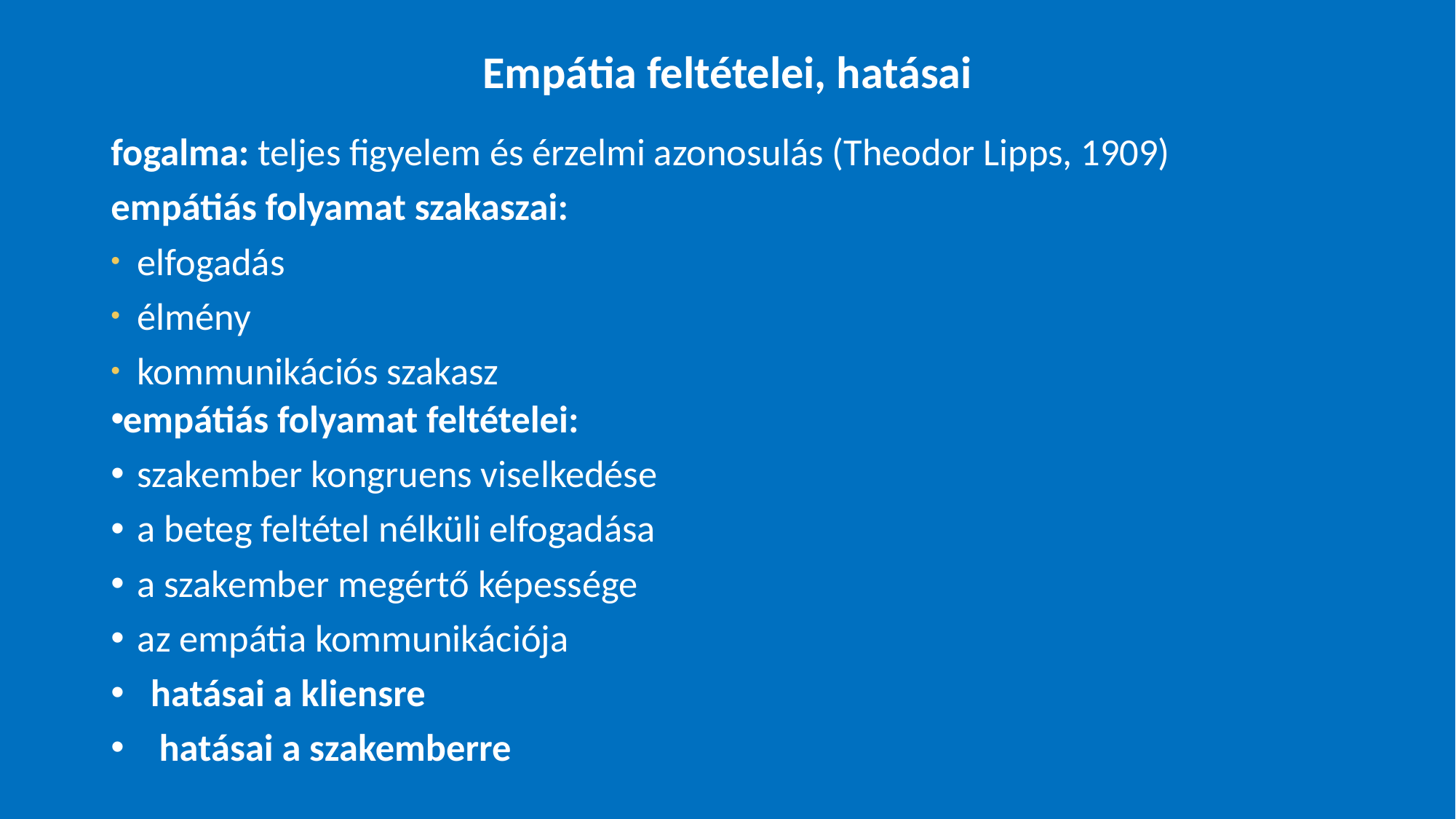

# Empátia feltételei, hatásai
fogalma: teljes figyelem és érzelmi azonosulás (Theodor Lipps, 1909)
empátiás folyamat szakaszai:
	elfogadás
	élmény
	kommunikációs szakasz
empátiás folyamat feltételei:
	szakember kongruens viselkedése
	a beteg feltétel nélküli elfogadása
	a szakember megértő képessége
	az empátia kommunikációja
hatásai a kliensre
 hatásai a szakemberre